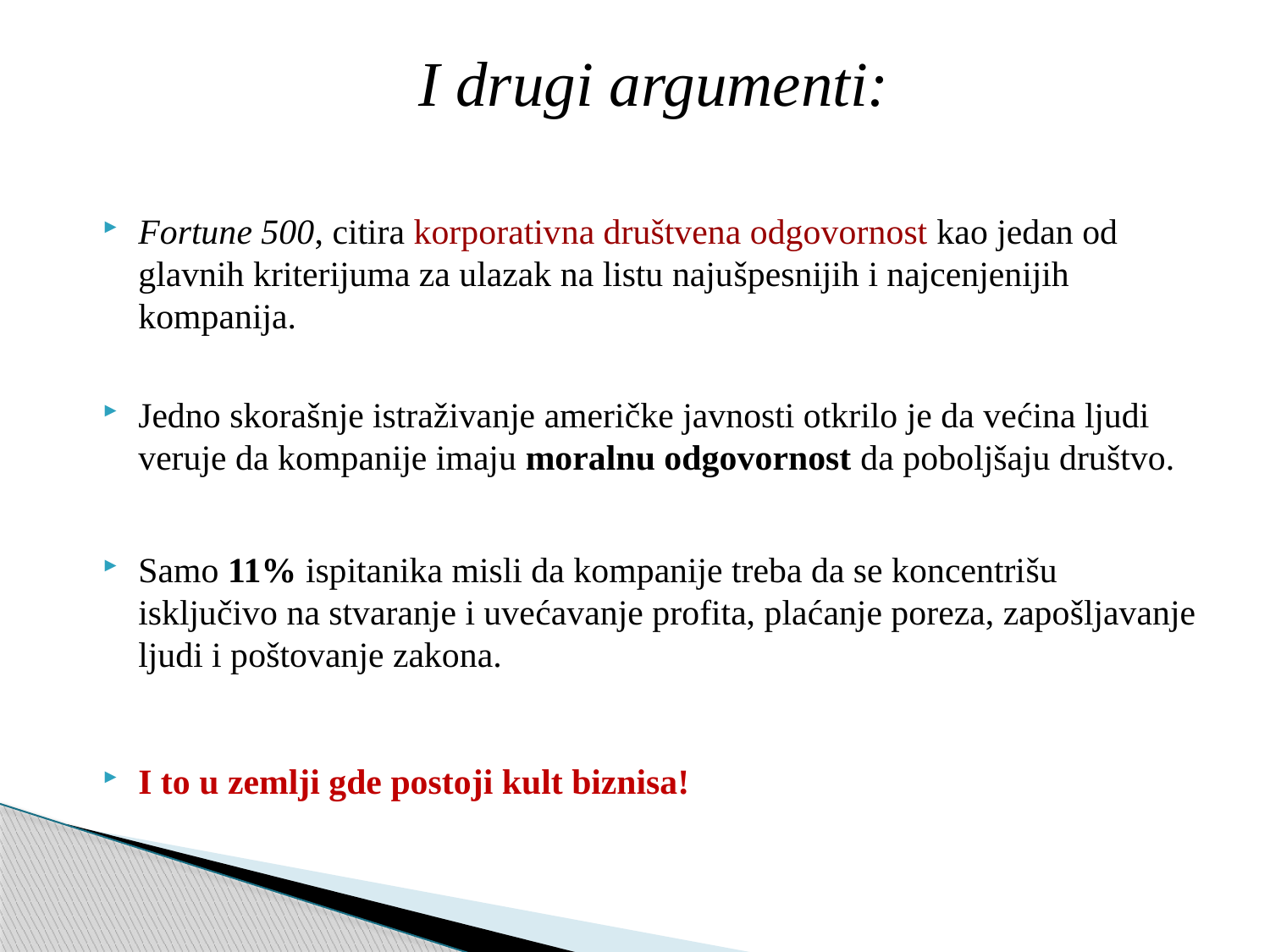

I drugi argumenti:

Fortune 500, citira korporativna društvena odgovornost kao jedan od glavnih kriterijuma za ulazak na listu najušpesnijih i najcenjenijih kompanija.

Jedno skorašnje istraživanje američke javnosti otkrilo je da većina ljudi veruje da kompanije imaju moralnu odgovornost da poboljšaju društvo.

Samo 11% ispitanika misli da kompanije treba da se koncentrišu isključivo na stvaranje i uvećavanje profita, plaćanje poreza, zapošljavanje ljudi i poštovanje zakona.

I to u zemlji gde postoji kult biznisa!